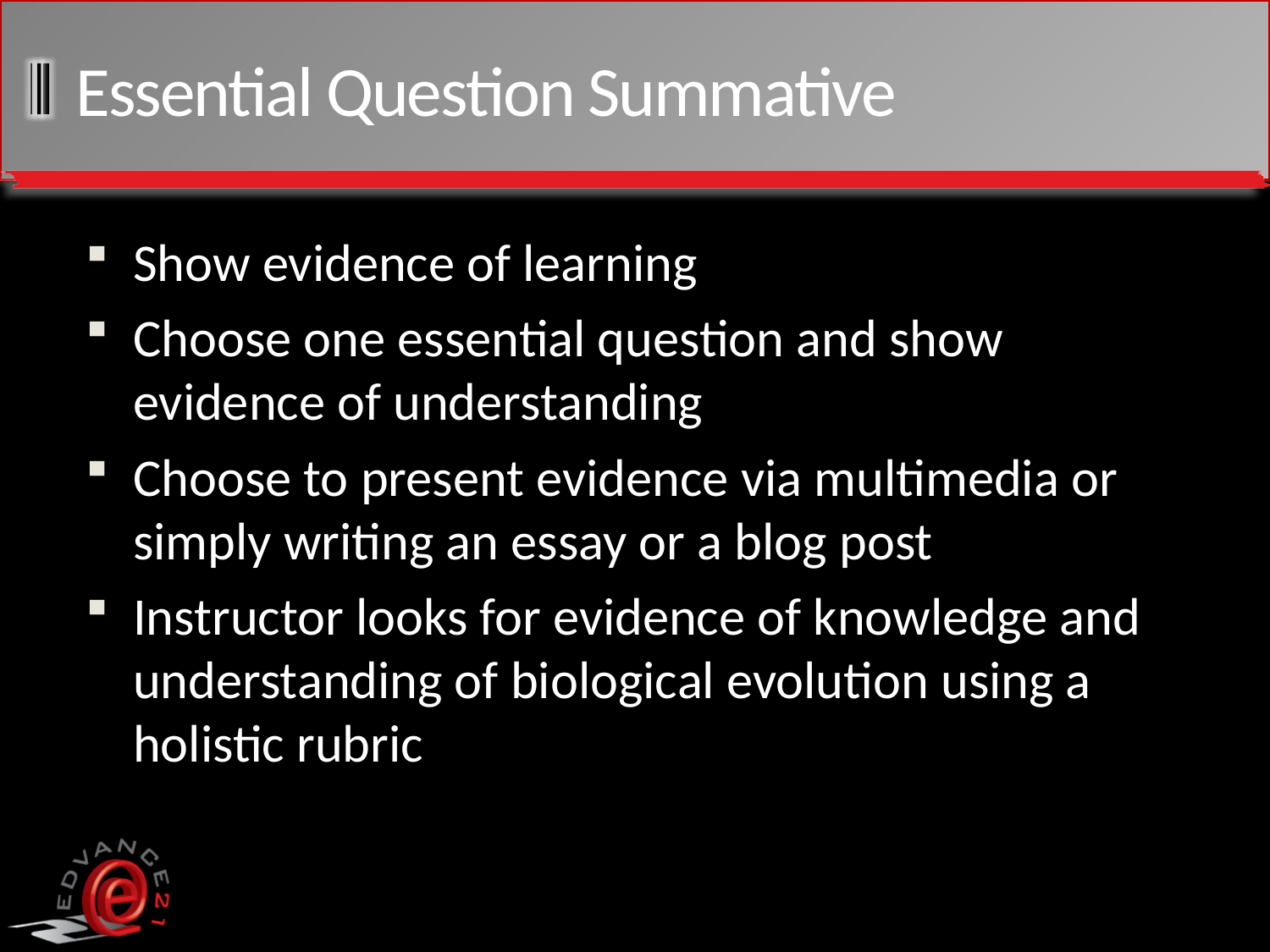

# Essential Question Summative
Show evidence of learning
Choose one essential question and show evidence of understanding
Choose to present evidence via multimedia or simply writing an essay or a blog post
Instructor looks for evidence of knowledge and understanding of biological evolution using a holistic rubric